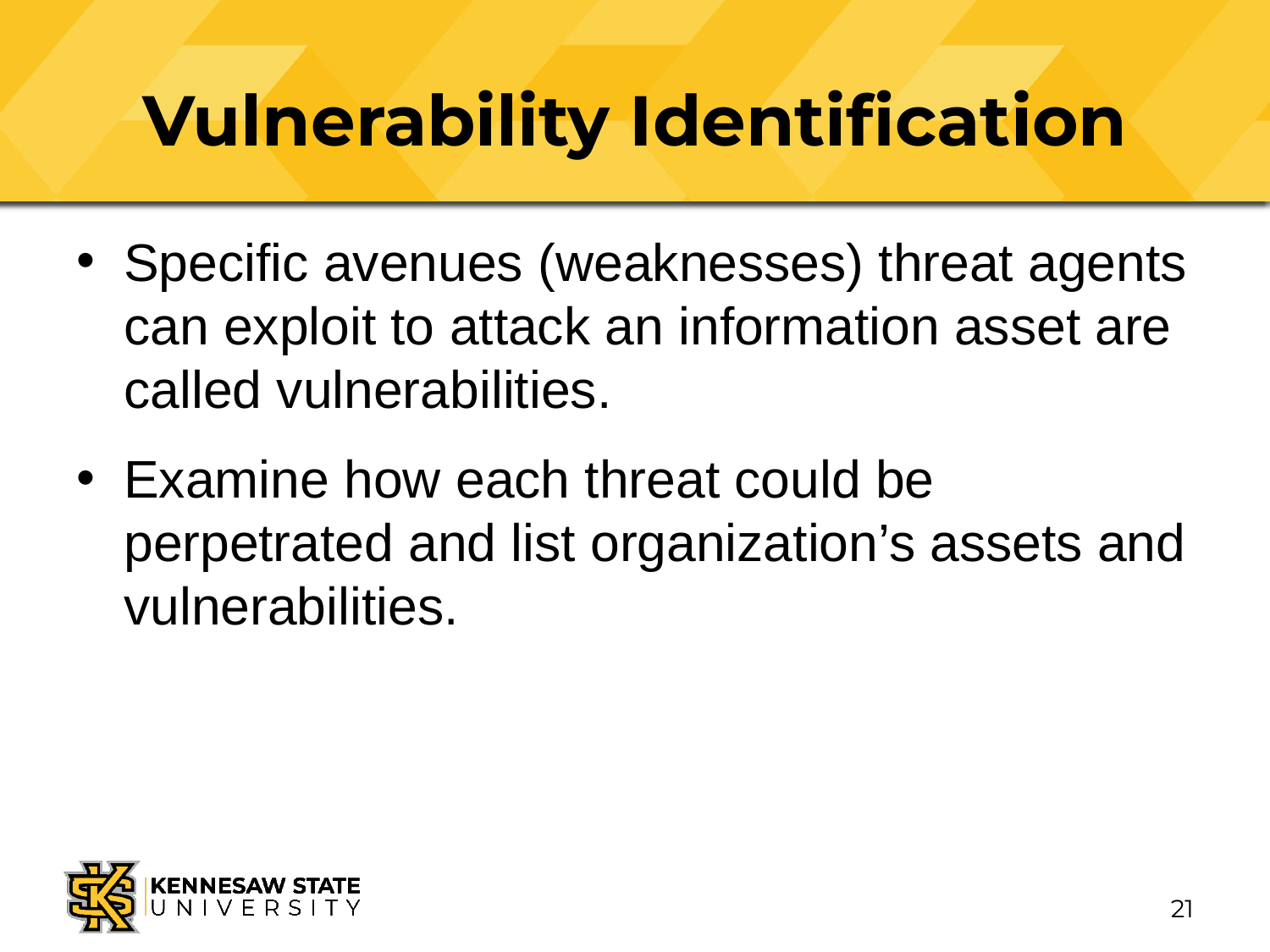

# Vulnerability Identification
Specific avenues (weaknesses) threat agents can exploit to attack an information asset are called vulnerabilities.
Examine how each threat could be perpetrated and list organization’s assets and vulnerabilities.
21